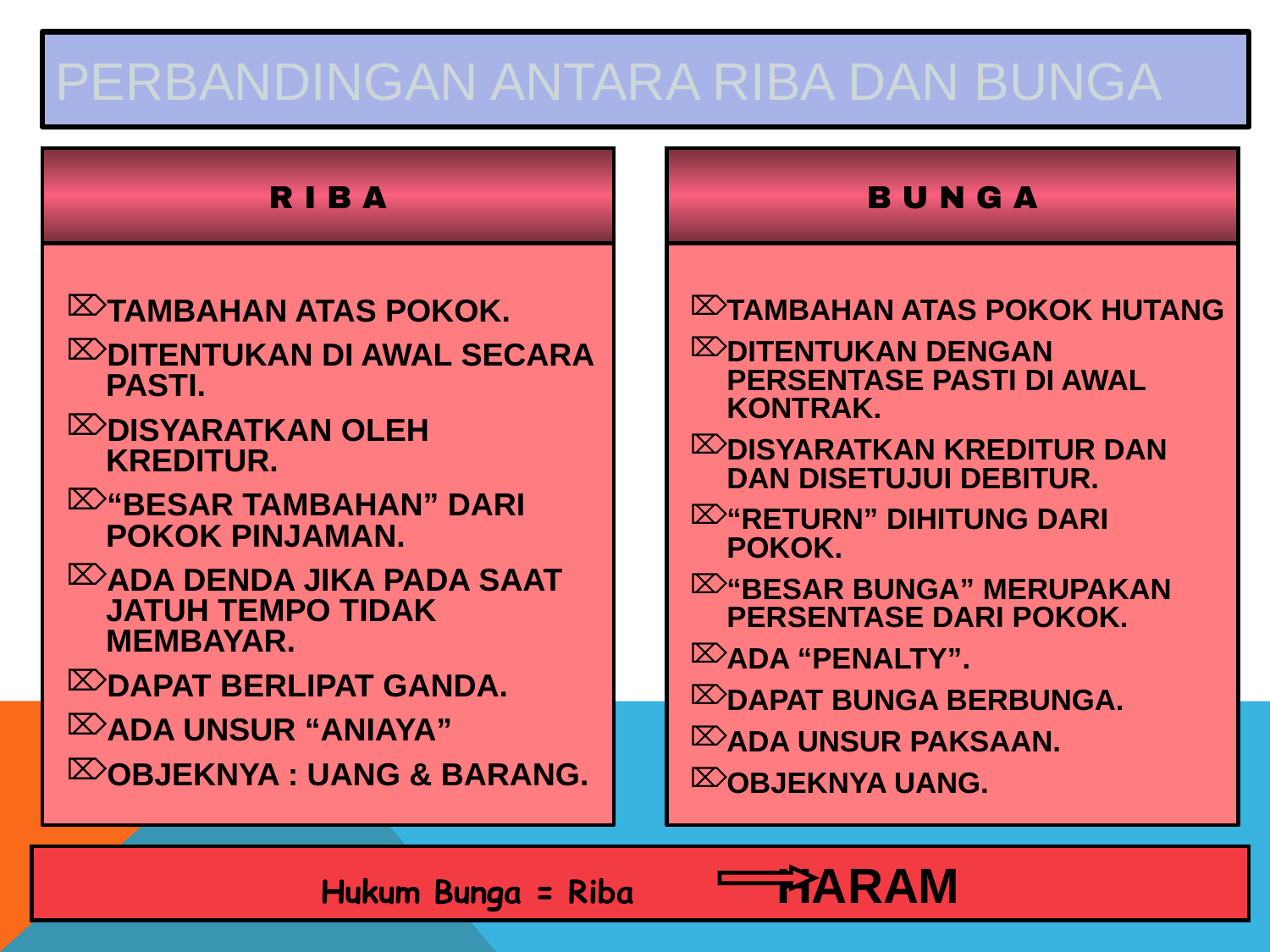

# PERBANDINGAN ANTARA RIBA DAN BUNGA
R I B A
B U N G A

TAMBAHAN ATAS POKOK.
DITENTUKAN DI AWAL SECARA PASTI.
DISYARATKAN OLEH KREDITUR.
“BESAR TAMBAHAN” DARI POKOK PINJAMAN.
ADA DENDA JIKA PADA SAAT JATUH TEMPO TIDAK MEMBAYAR.
DAPAT BERLIPAT GANDA.
ADA UNSUR “ANIAYA”
OBJEKNYA : UANG & BARANG.

TAMBAHAN ATAS POKOK HUTANG
DITENTUKAN DENGAN PERSENTASE PASTI DI AWAL KONTRAK.
DISYARATKAN KREDITUR DAN DAN DISETUJUI DEBITUR.
“RETURN” DIHITUNG DARI POKOK.
“BESAR BUNGA” MERUPAKAN PERSENTASE DARI POKOK.
ADA “PENALTY”.
DAPAT BUNGA BERBUNGA.
ADA UNSUR PAKSAAN.
OBJEKNYA UANG.
Hukum Bunga = Riba                HARAM